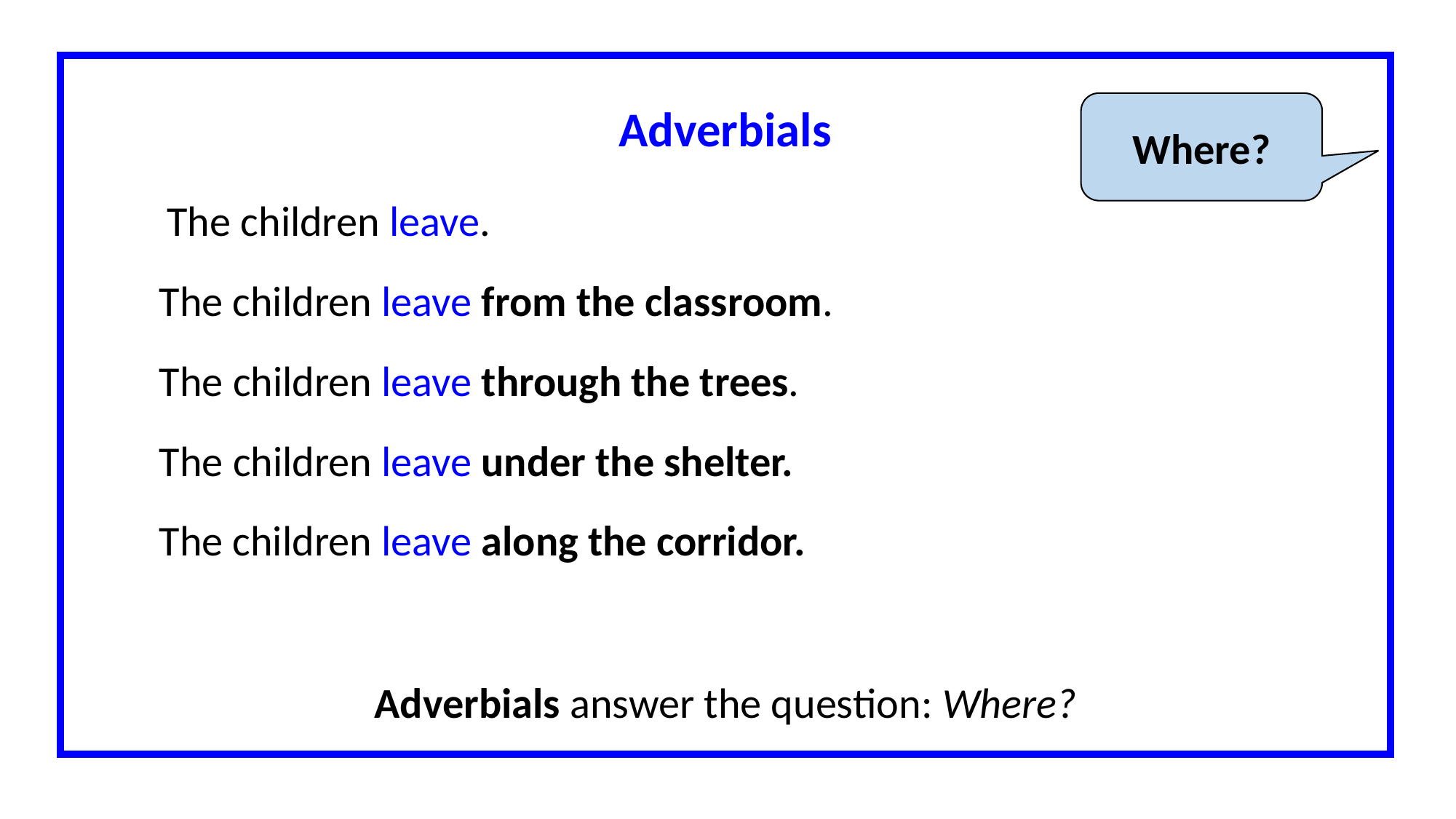

Adverbials
Where?
The children leave.
The children leave from the classroom.
The children leave through the trees.
The children leave under the shelter.
The children leave along the corridor.
Adverbials answer the question: Where?